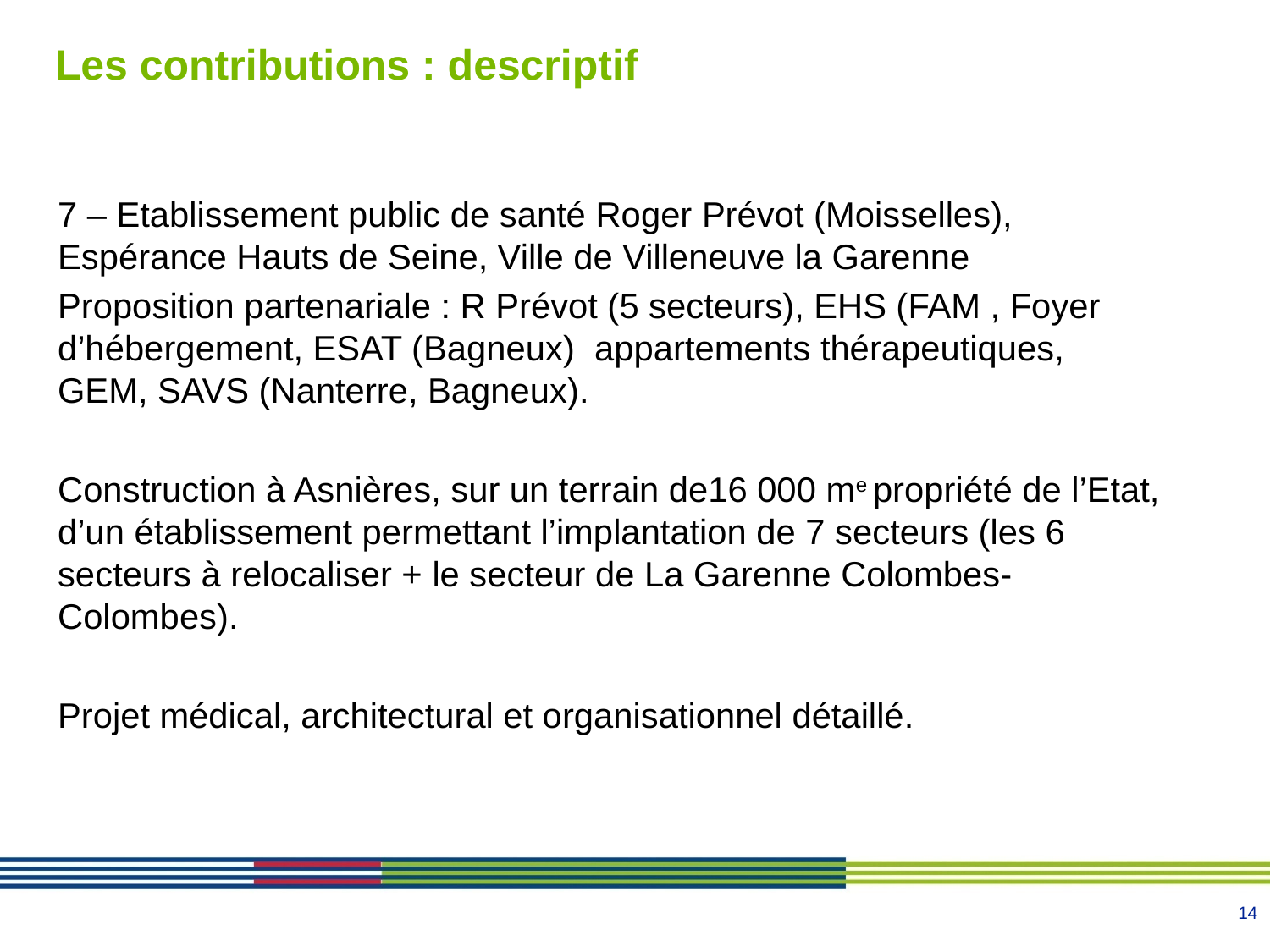

# Les contributions : descriptif

7 – Etablissement public de santé Roger Prévot (Moisselles), Espérance Hauts de Seine, Ville de Villeneuve la Garenne
Proposition partenariale : R Prévot (5 secteurs), EHS (FAM , Foyer d’hébergement, ESAT (Bagneux)  appartements thérapeutiques, GEM, SAVS (Nanterre, Bagneux).

Construction à Asnières, sur un terrain de16 000 me propriété de l’Etat, d’un établissement permettant l’implantation de 7 secteurs (les 6 secteurs à relocaliser + le secteur de La Garenne Colombes- Colombes).

Projet médical, architectural et organisationnel détaillé.